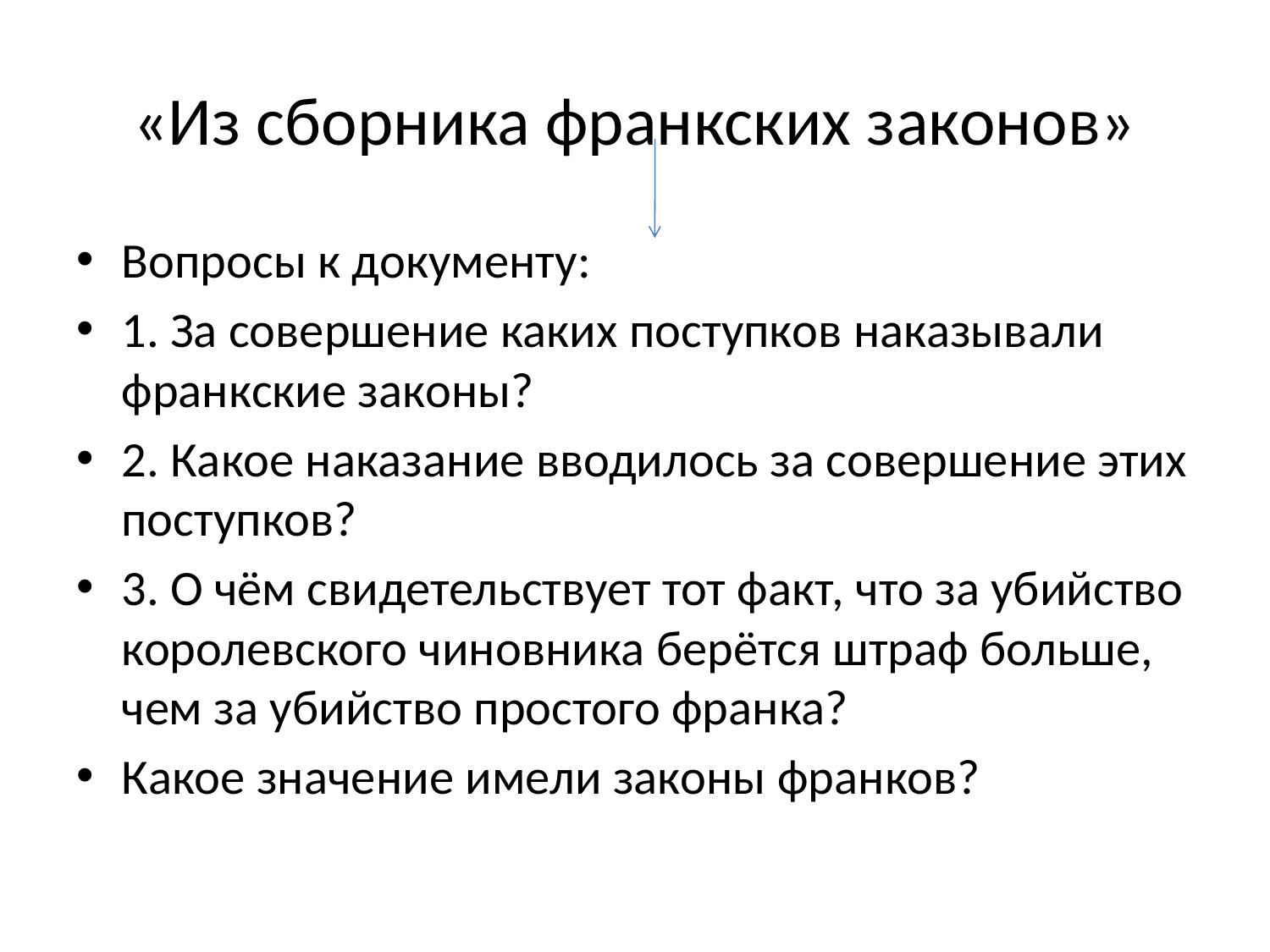

# «Из сборника франкских законов»
Вопросы к документу:
1. За совершение каких поступков наказывали франкские законы?
2. Какое наказание вводилось за совершение этих поступков?
3. О чём свидетельствует тот факт, что за убийство королевского чиновника берётся штраф больше, чем за убийство простого франка?
Какое значение имели законы франков?